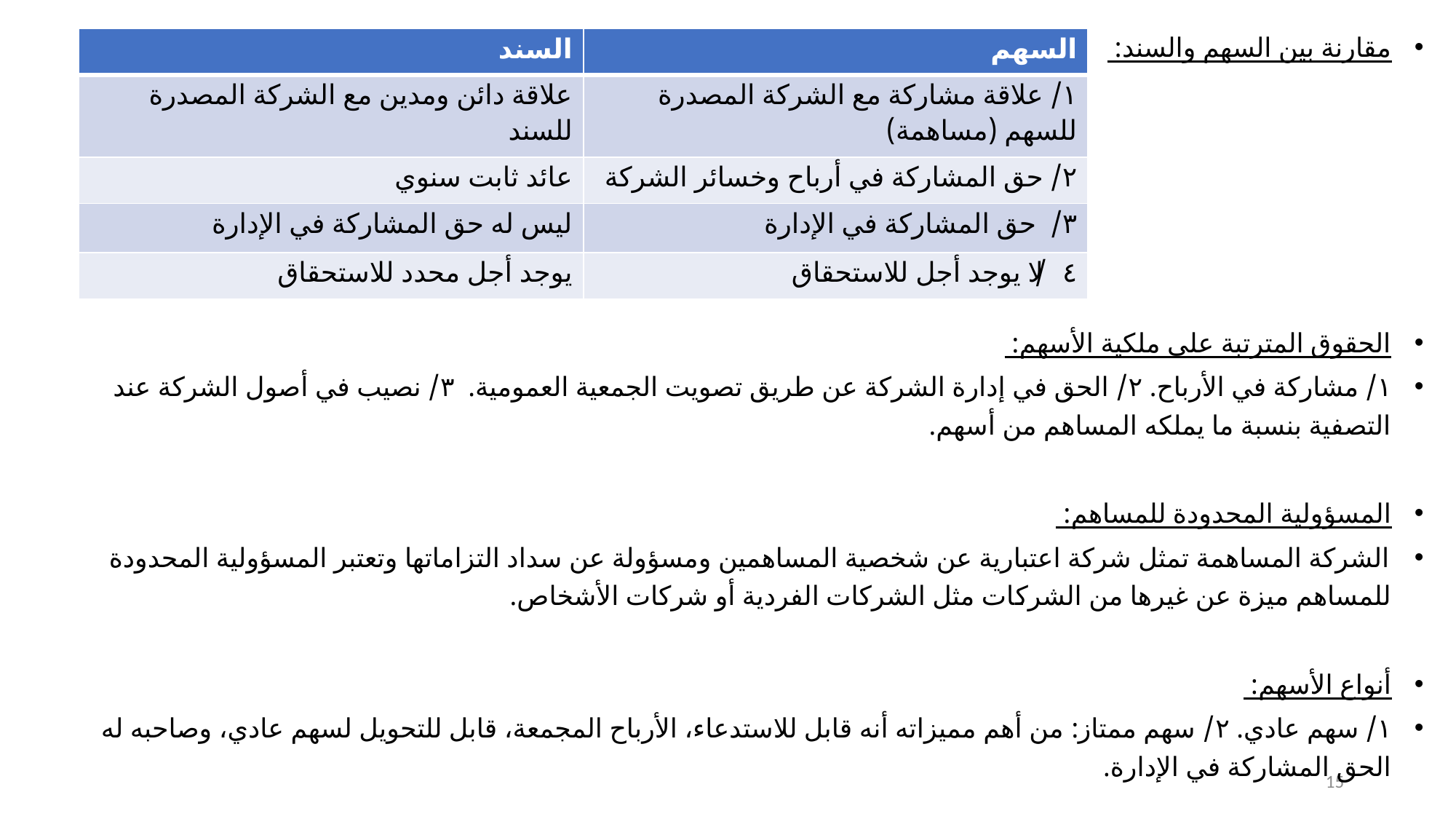

مقارنة بين السهم والسند:

الحقوق المترتبة على ملكية الأسهم:
١/ مشاركة في الأرباح. ٢/ الحق في إدارة الشركة عن طريق تصويت الجمعية العمومية.  ٣/ نصيب في أصول الشركة عند التصفية بنسبة ما يملكه المساهم من أسهم.

المسؤولية المحدودة للمساهم:
الشركة المساهمة تمثل شركة اعتبارية عن شخصية المساهمين ومسؤولة عن سداد التزاماتها وتعتبر المسؤولية المحدودة للمساهم ميزة عن غيرها من الشركات مثل الشركات الفردية أو شركات الأشخاص.

أنواع الأسهم:
١/ سهم عادي. ٢/ سهم ممتاز: من أهم مميزاته أنه قابل للاستدعاء، الأرباح المجمعة، قابل للتحويل لسهم عادي، وصاحبه له الحق المشاركة في الإدارة.
| السند | السهم |
| --- | --- |
| علاقة دائن ومدين مع الشركة المصدرة للسند | ١/ علاقة مشاركة مع الشركة المصدرة للسهم (مساهمة) |
| عائد ثابت سنوي | ٢/ حق المشاركة في أرباح وخسائر الشركة |
| ليس له حق المشاركة في الإدارة | ٣/ حق المشاركة في الإدارة |
| يوجد أجل محدد للاستحقاق | ٤/ لا يوجد أجل للاستحقاق |
15